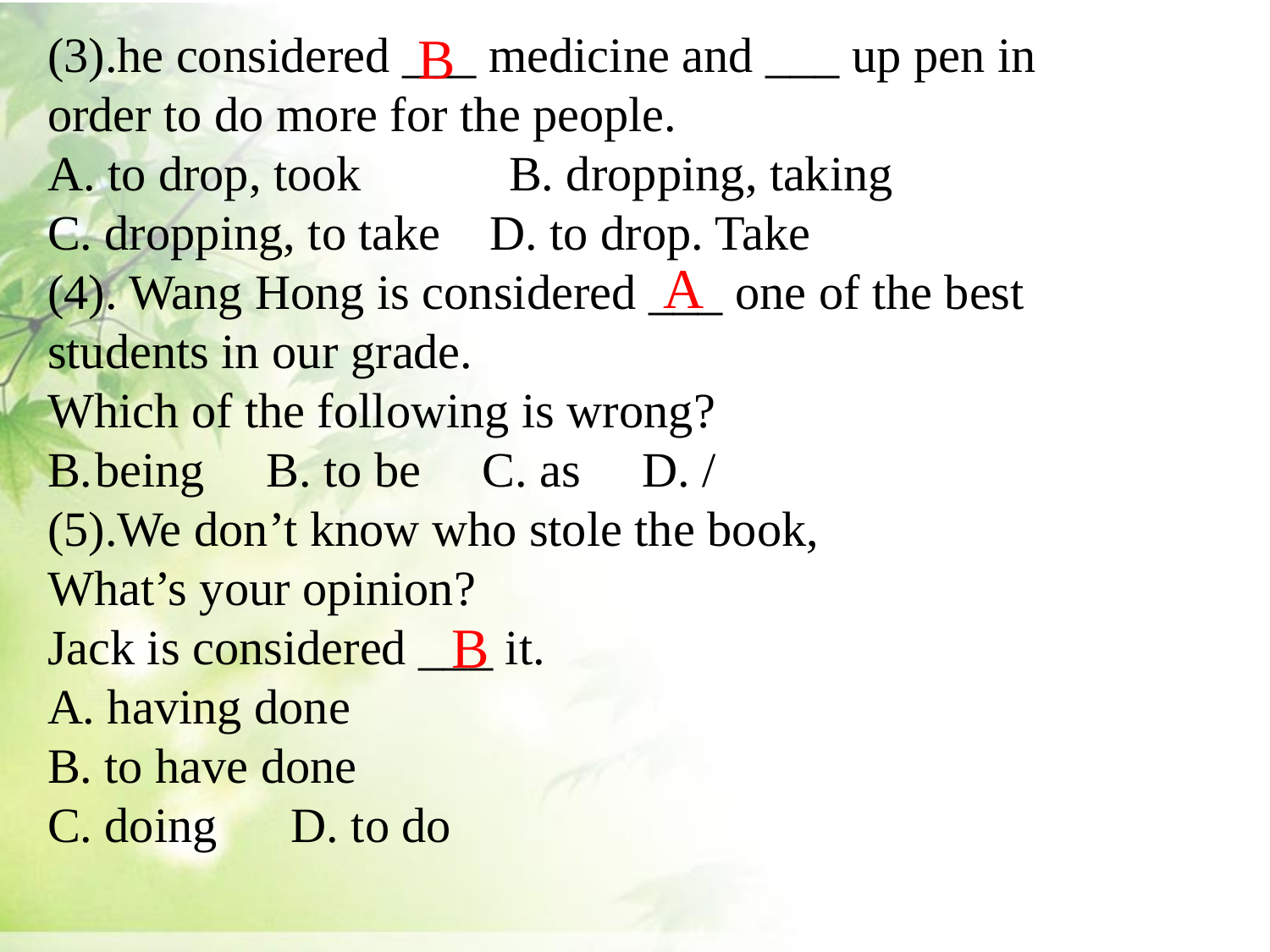

(3).he considered ___ medicine and ___ up pen in
order to do more for the people.
 to drop, took            B. dropping, taking
C. dropping, to take    D. to drop. Take
(4). Wang Hong is considered ___ one of the best
students in our grade.
Which of the following is wrong?
being     B. to be     C. as     D. /
(5).We don’t know who stole the book,
What’s your opinion?
Jack is considered ___ it.
A. having done
B. to have done
C. doing      D. to do
B
A
B